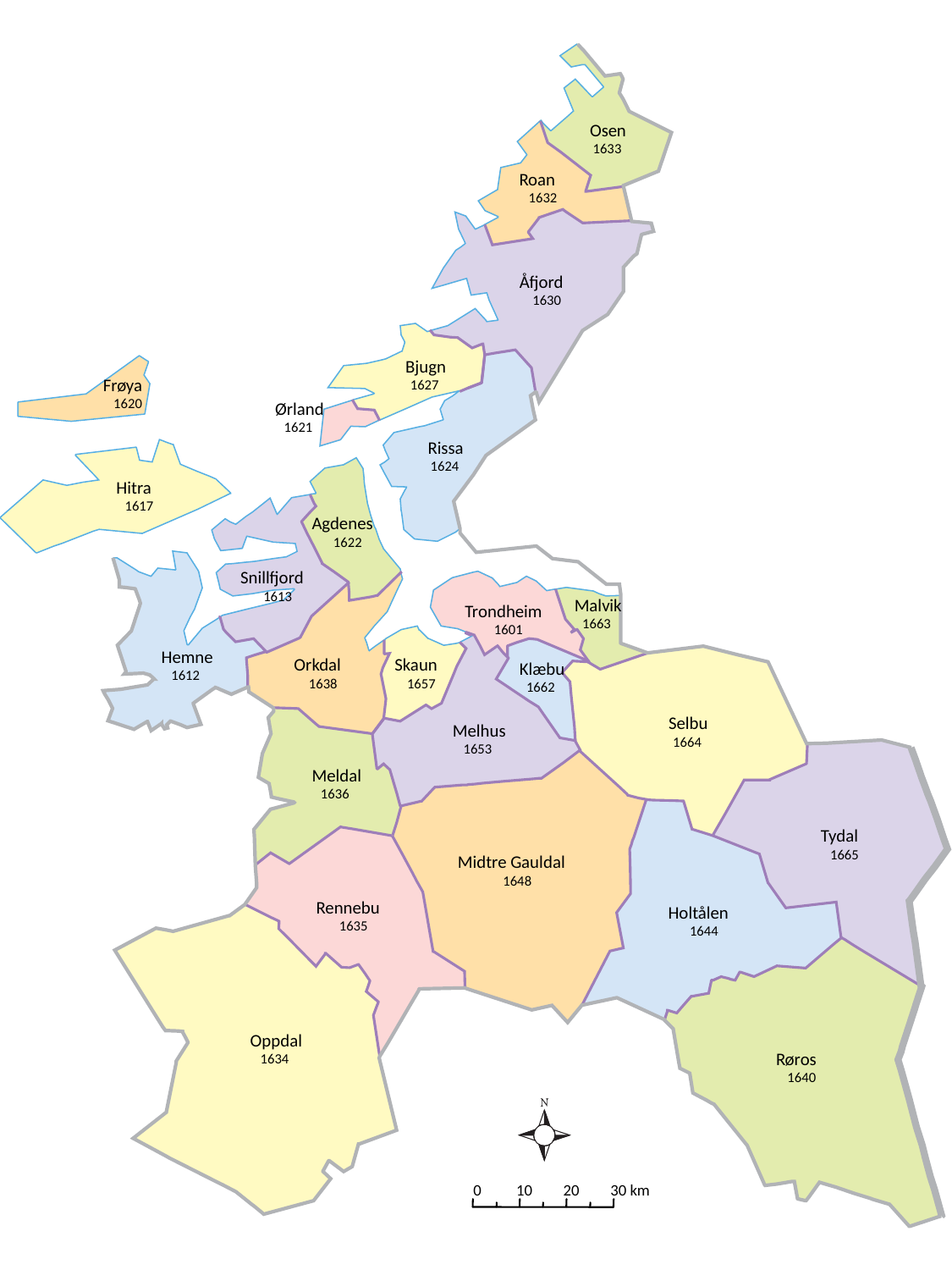

Osen

1633
Roan
1632

Åfjord
1630

Bjugn

Frøya
1627
1620
Ørland

1621
Rissa

1624

Hitra

1617
Agdenes
1622

Snillfjord

1613

Malvik
Trondheim
1663
1601

Hemne

Orkdal
Skaun
Klæbu
1612
1638
1657
1662

Selbu
Melhus
1664
1653

Meldal
1636

Tydal

1665
Midtre Gauldal
1648
Rennebu
Holtålen

1635
1644

Oppdal
Røros
1634
1640

0
10
20
30
km